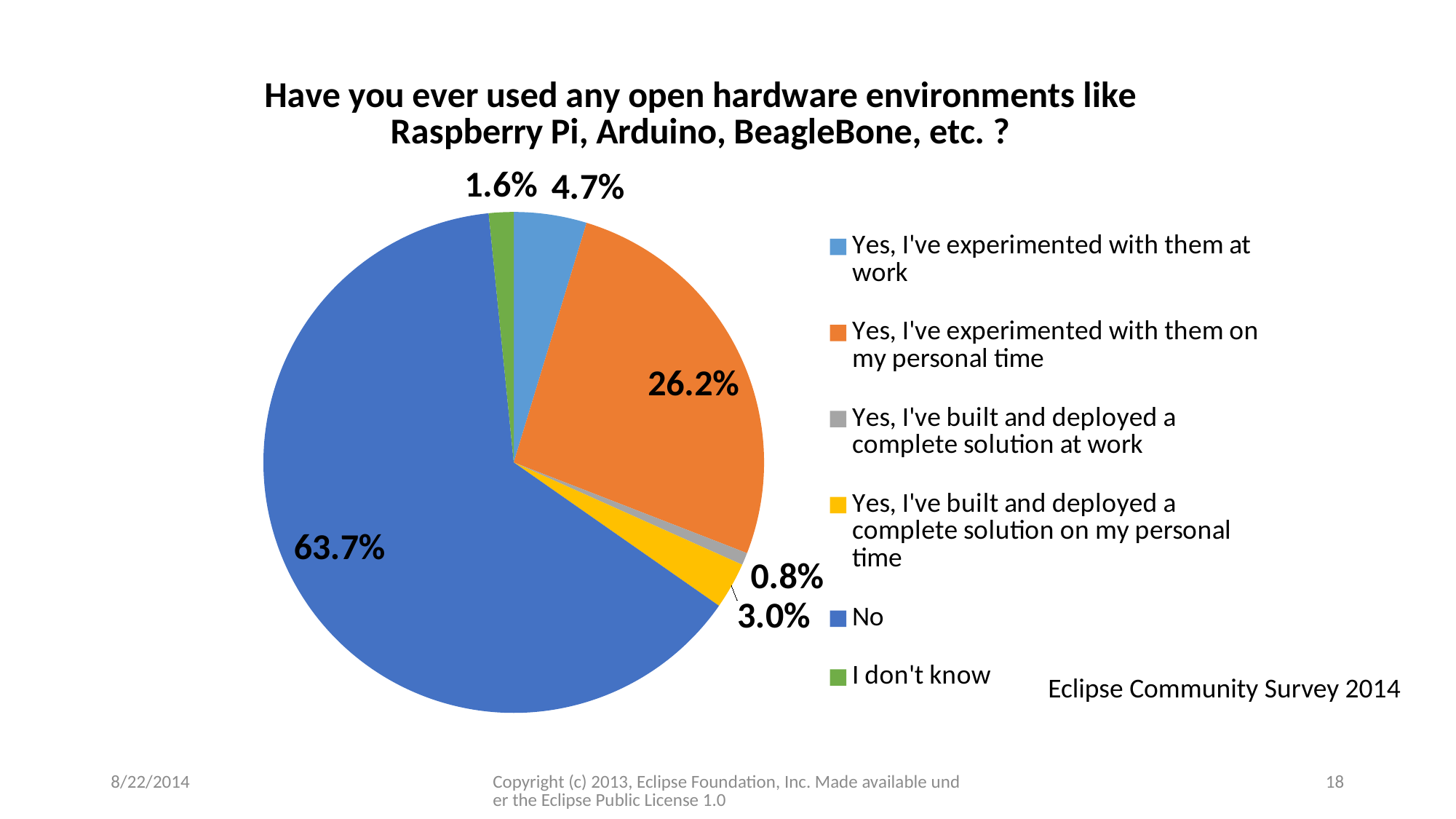

### Chart: Have you ever used any open hardware environments like Raspberry Pi, Arduino, BeagleBone, etc. ?

| Category |  |
|---|---|
| Yes, I've experimented with them at work | 0.047 |
| Yes, I've experimented with them on my personal time | 0.262 |
| Yes, I've built and deployed a complete solution at work | 0.008 |
| Yes, I've built and deployed a complete solution on my personal time | 0.03 |
| No | 0.637 |
| I don't know | 0.016 |
Eclipse Community Survey 2014
8/22/2014
Copyright (c) 2013, Eclipse Foundation, Inc. Made available under the Eclipse Public License 1.0
18